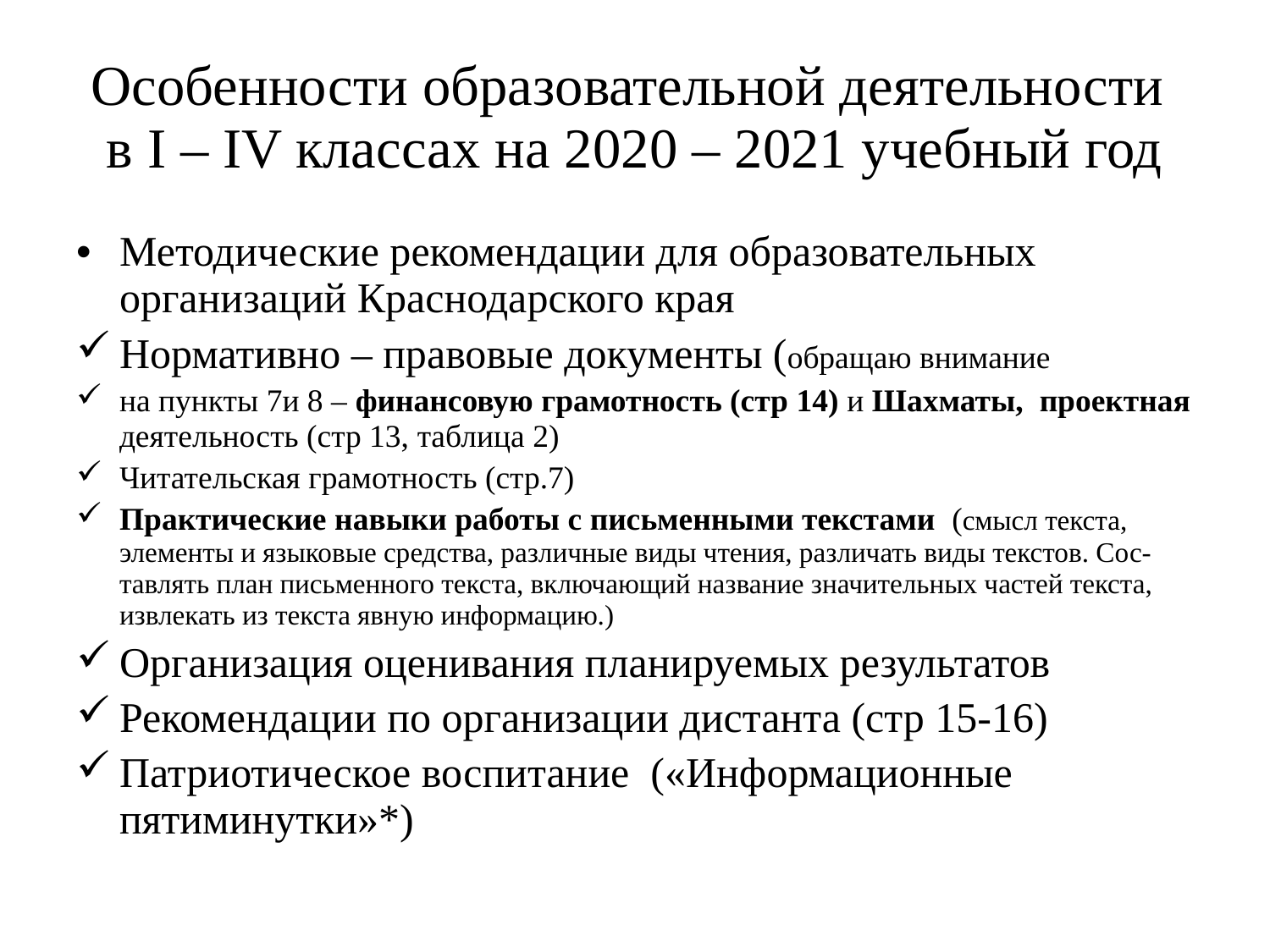

# Особенности образовательной деятельности в I – IV классах на 2020 – 2021 учебный год
Методические рекомендации для образовательных организаций Краснодарского края
Нормативно – правовые документы (обращаю внимание
на пункты 7и 8 – финансовую грамотность (стр 14) и Шахматы,  проектная деятельность (стр 13, таблица 2)
Читательская грамотность (стр.7)
Практические навыки работы с письменными текстами  (смысл текста, элементы и языковые средства, различные виды чтения, различать виды текстов. Сос-тавлять план письменного текста, включающий название значительных частей текста, извлекать из текста явную информацию.)
Организация оценивания планируемых результатов
Рекомендации по организации дистанта (стр 15-16)
Патриотическое воспитание  («Информационные пятиминутки»*)